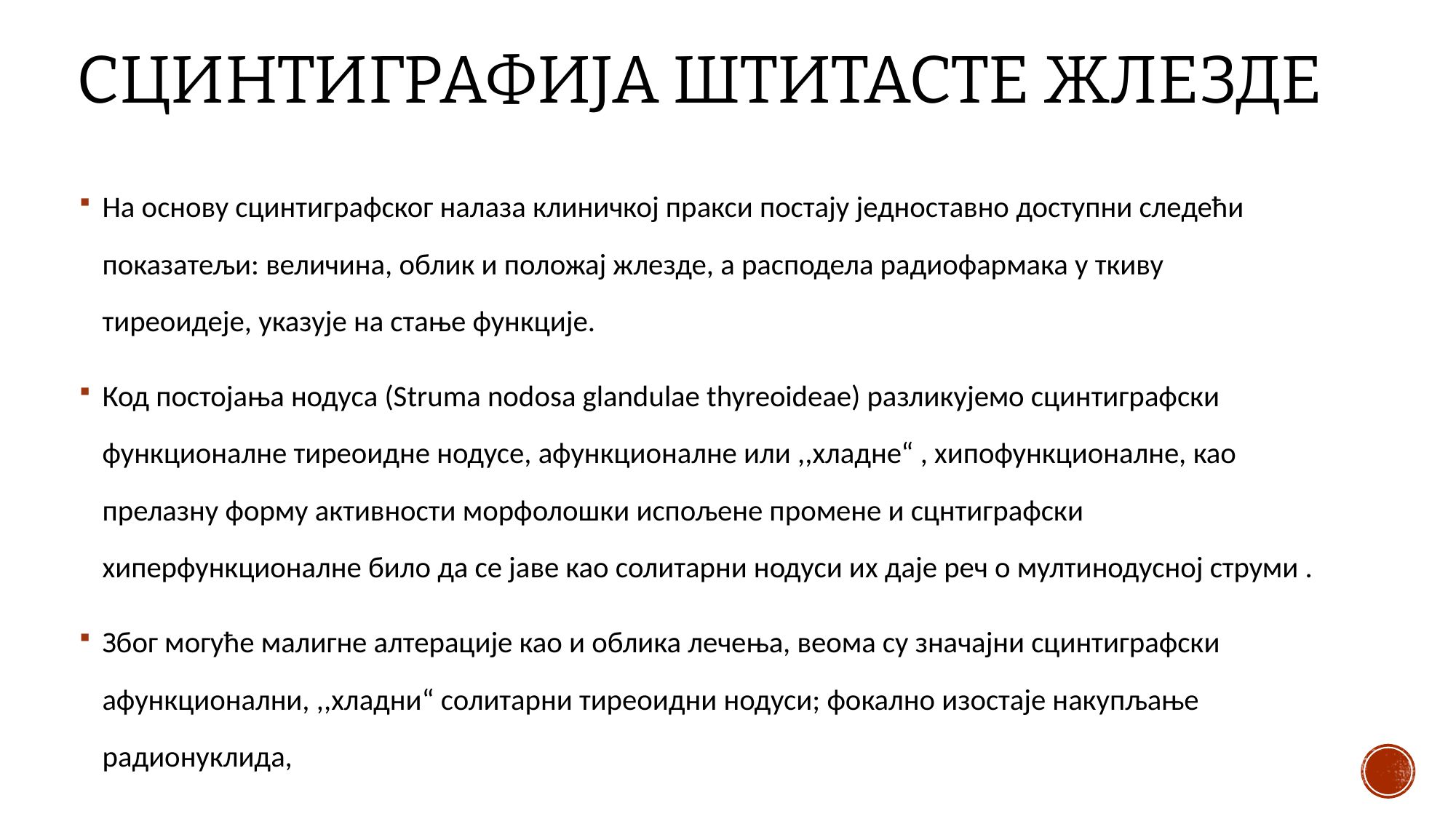

Сцинтиграфија штитасте жлезде
На основу сцинтиграфског налаза клиничкој пракси постају једноставно доступни следећи показатељи: величина, облик и положај жлезде, а расподела радиофармака у ткиву тиреоидеје, указује на стање функције.
Код постојања нодуса (Struma nodosa glandulae thyreoideae) разликујемо сцинтиграфски функционалне тиреоидне нодусе, афункционалне или ,,хладне“ , хипофункционалне, као прелазну форму активности морфолошки испољене промене и сцнтиграфски хиперфункционалне било да се јаве као солитарни нодуси их даје реч о мултинодусној струми .
Због могуће малигне алтерације као и облика лечења, веома су значајни сцинтиграфски афункционални, ,,хладни“ солитарни тиреоидни нодуси; фокално изостаје накупљање радионуклида,